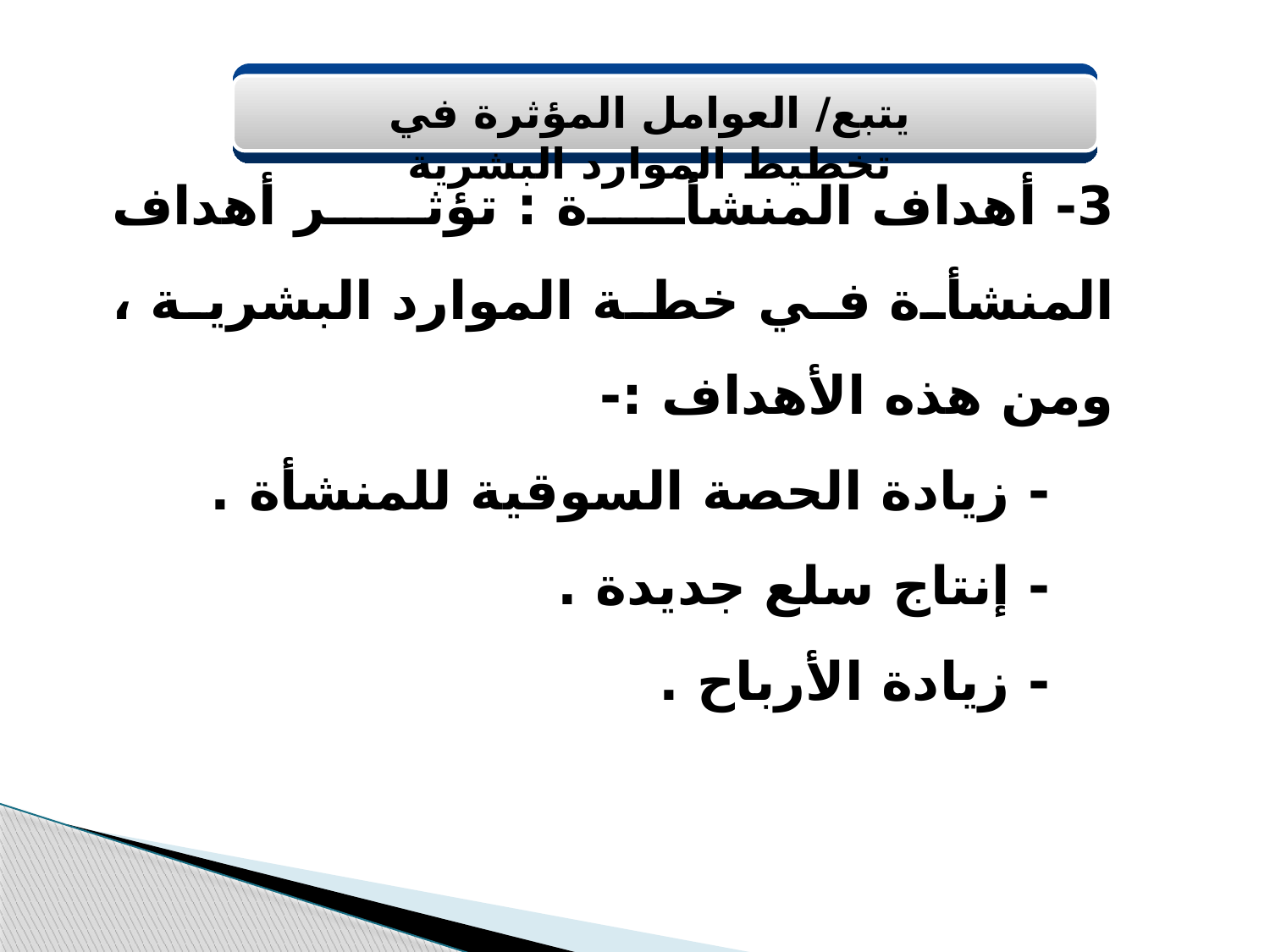

يتبع/ العوامل المؤثرة في تخطيط الموارد البشرية
3- أهداف المنشأة : تؤثر أهداف المنشأة في خطة الموارد البشرية ، ومن هذه الأهداف :-
- زيادة الحصة السوقية للمنشأة .
- إنتاج سلع جديدة .
- زيادة الأرباح .